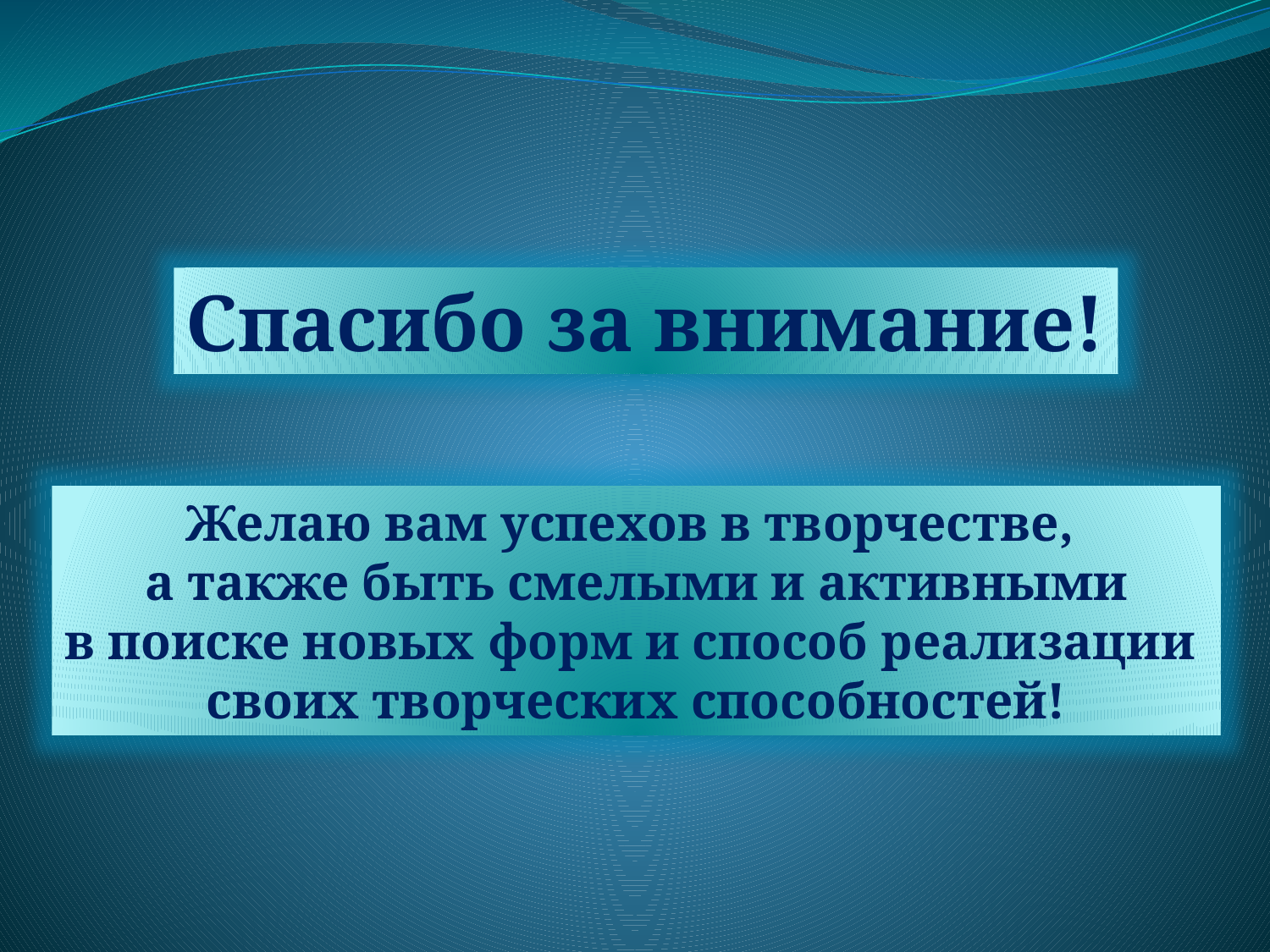

Спасибо за внимание!
Желаю вам успехов в творчестве,
а также быть смелыми и активными
в поиске новых форм и способ реализации
своих творческих способностей!